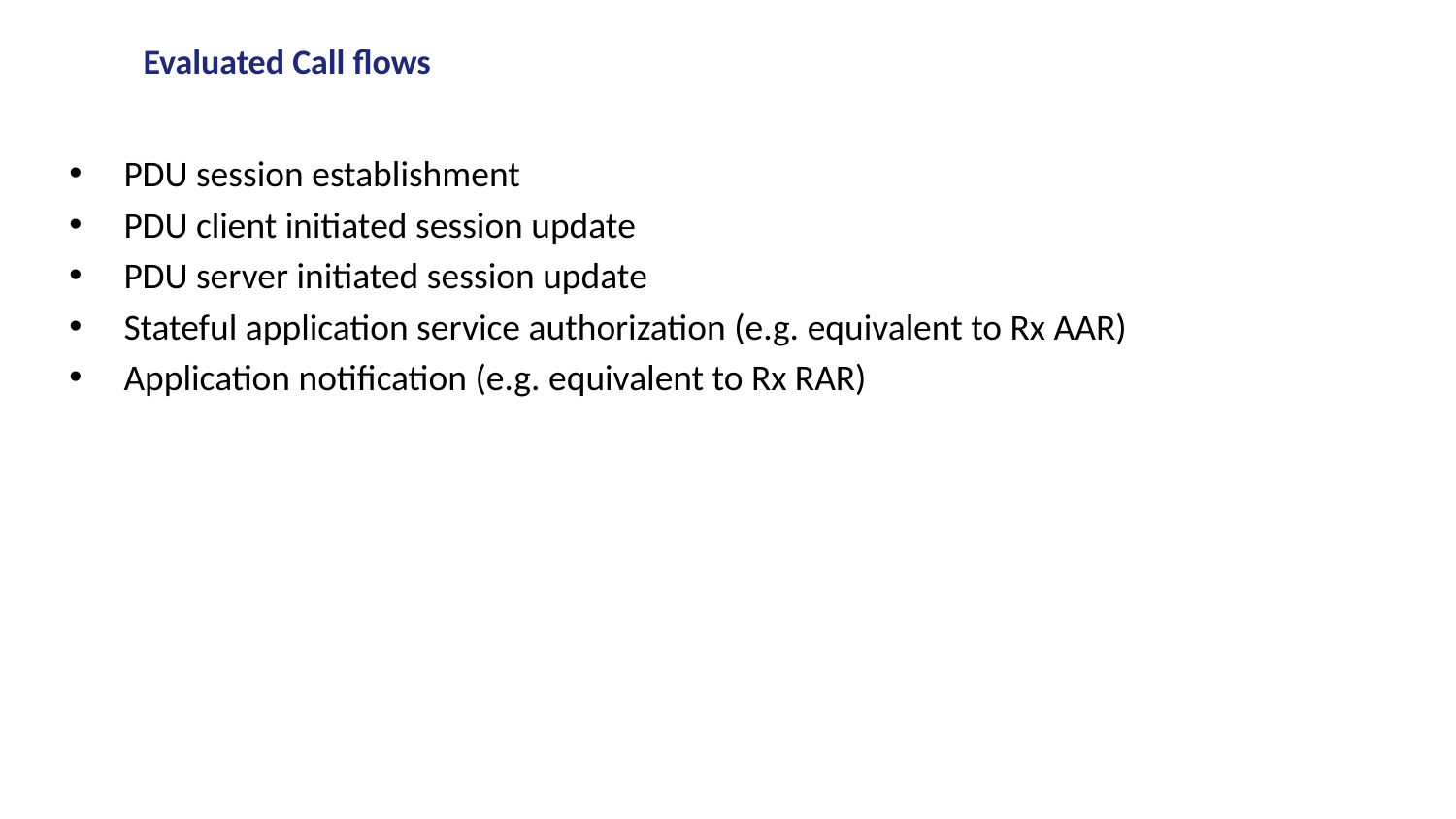

# Evaluated Call flows
PDU session establishment
PDU client initiated session update
PDU server initiated session update
Stateful application service authorization (e.g. equivalent to Rx AAR)
Application notification (e.g. equivalent to Rx RAR)